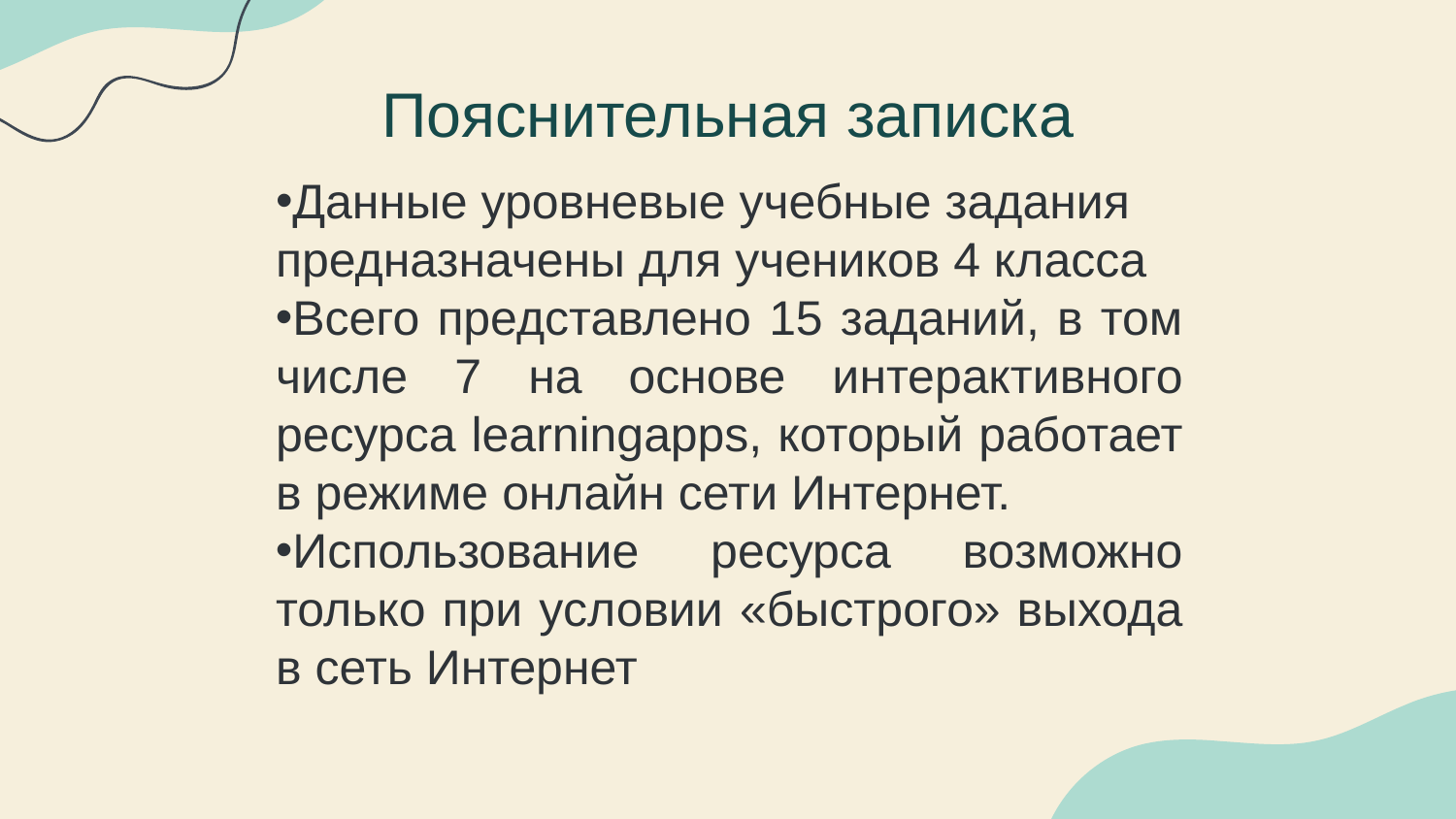

# Пояснительная записка
Данные уровневые учебные задания предназначены для учеников 4 класса
Всего представлено 15 заданий, в том числе 7 на основе интерактивного ресурса learningapps, который работает в режиме онлайн сети Интернет.
Использование ресурса возможно только при условии «быстрого» выхода в сеть Интернет